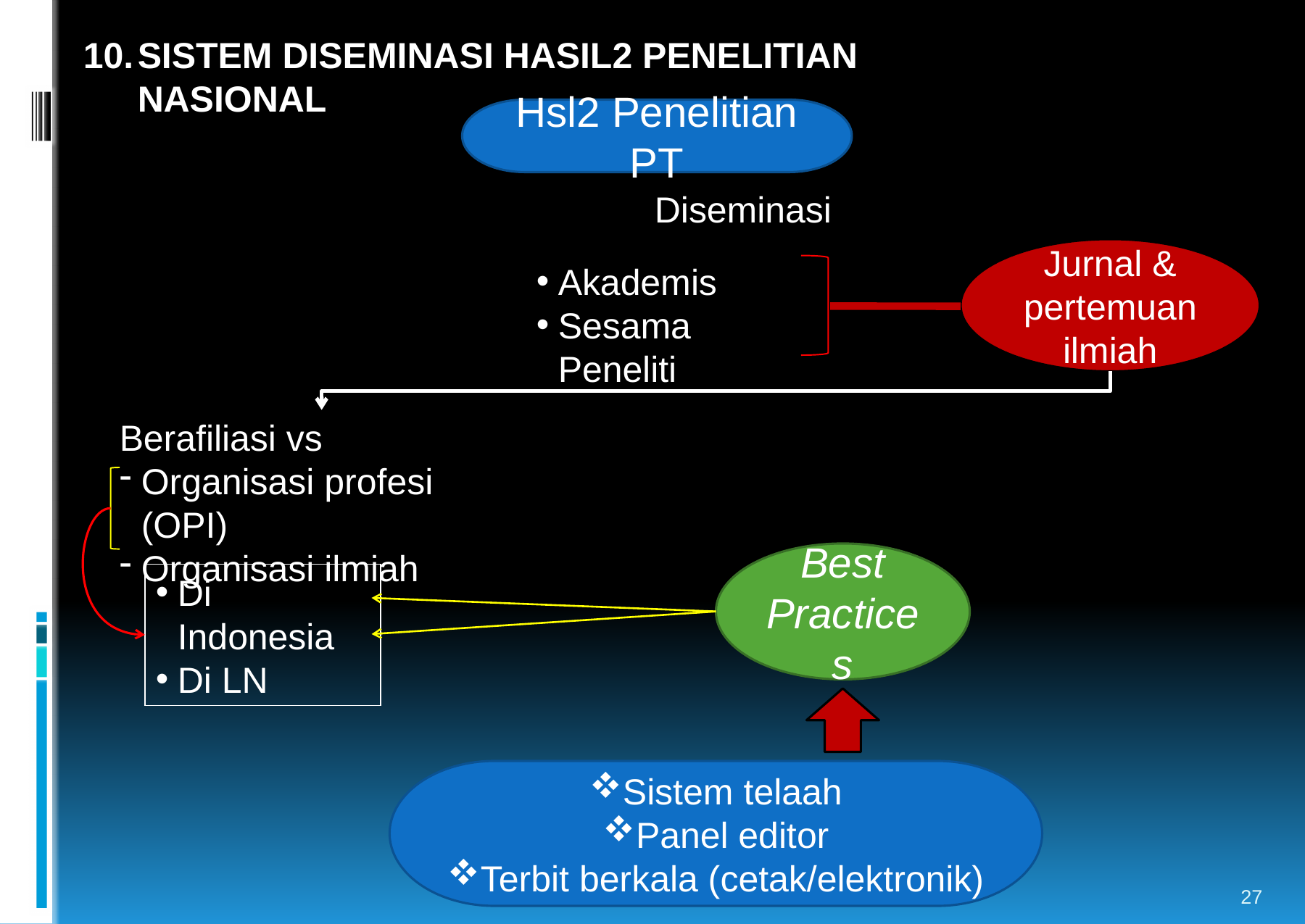

SISTEM DISEMINASI HASIL2 PENELITIAN NASIONAL
Hsl2 Penelitian PT
Diseminasi
Jurnal & pertemuan ilmiah
Akademis
Sesama Peneliti

Berafiliasi vs
Organisasi profesi (OPI)
Organisasi ilmiah

Best Practices
Di Indonesia
Di LN

Sistem telaah
Panel editor
Terbit berkala (cetak/elektronik)
27